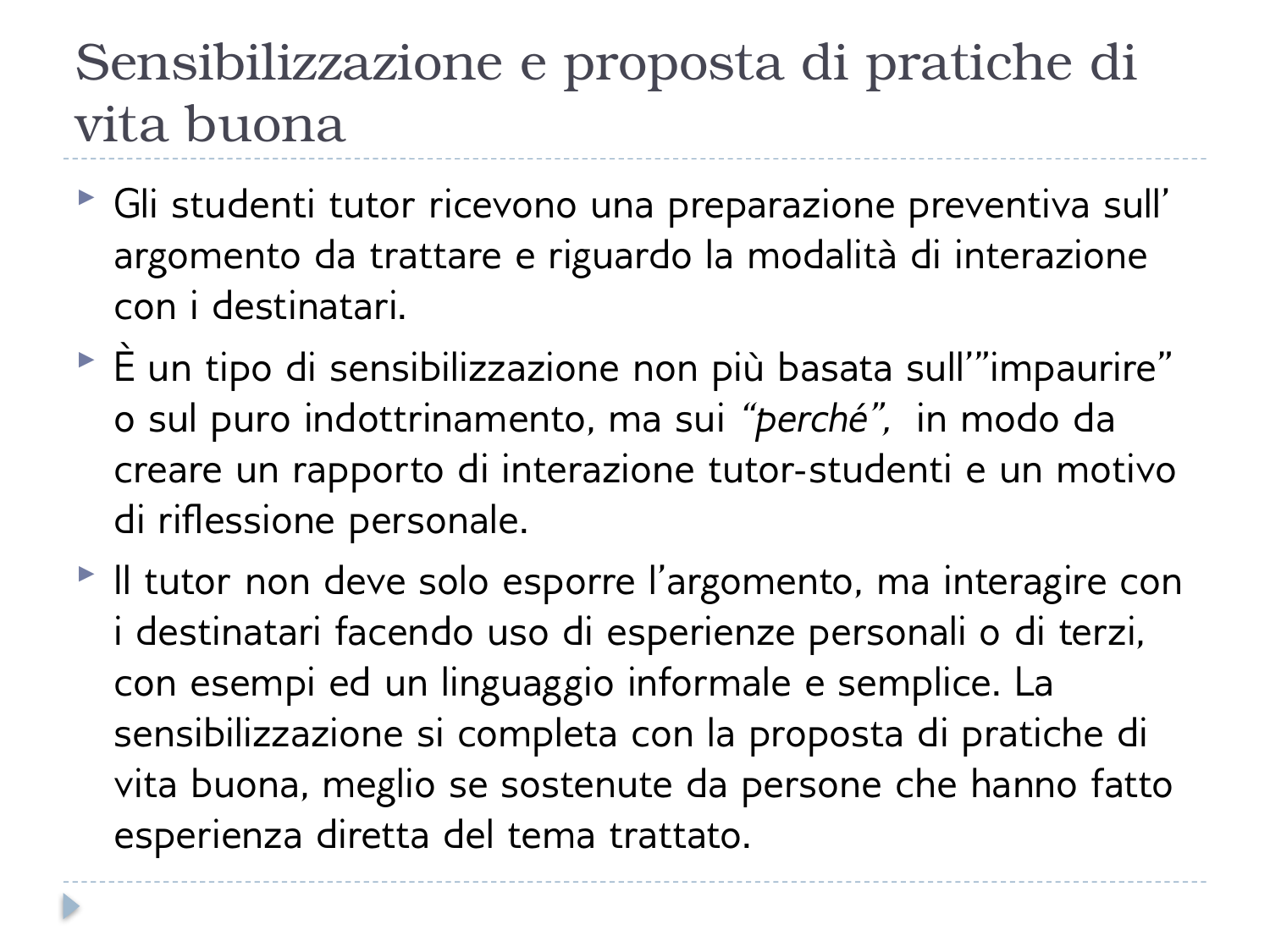

# Sensibilizzazione e proposta di pratiche di vita buona
Gli studenti tutor ricevono una preparazione preventiva sull’ argomento da trattare e riguardo la modalità di interazione con i destinatari.
È un tipo di sensibilizzazione non più basata sull’”impaurire” o sul puro indottrinamento, ma sui “perché”,  in modo da creare un rapporto di interazione tutor-studenti e un motivo di riflessione personale.
Il tutor non deve solo esporre l’argomento, ma interagire con i destinatari facendo uso di esperienze personali o di terzi, con esempi ed un linguaggio informale e semplice. La sensibilizzazione si completa con la proposta di pratiche di vita buona, meglio se sostenute da persone che hanno fatto esperienza diretta del tema trattato.